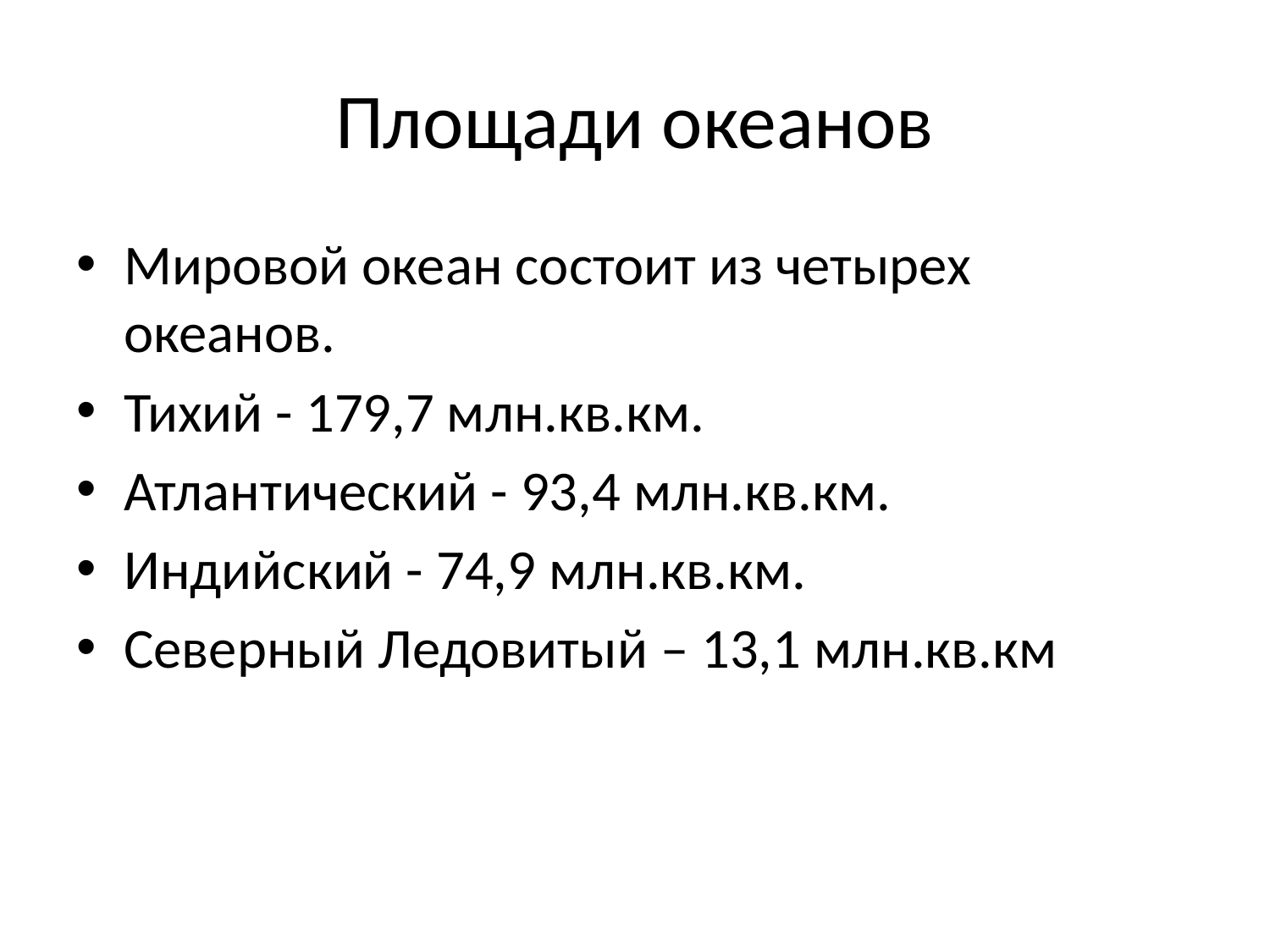

# Площади океанов
Мировой океан состоит из четырех океанов.
Тихий - 179,7 млн.кв.км.
Атлантический - 93,4 млн.кв.км.
Индийский - 74,9 млн.кв.км.
Северный Ледовитый – 13,1 млн.кв.км